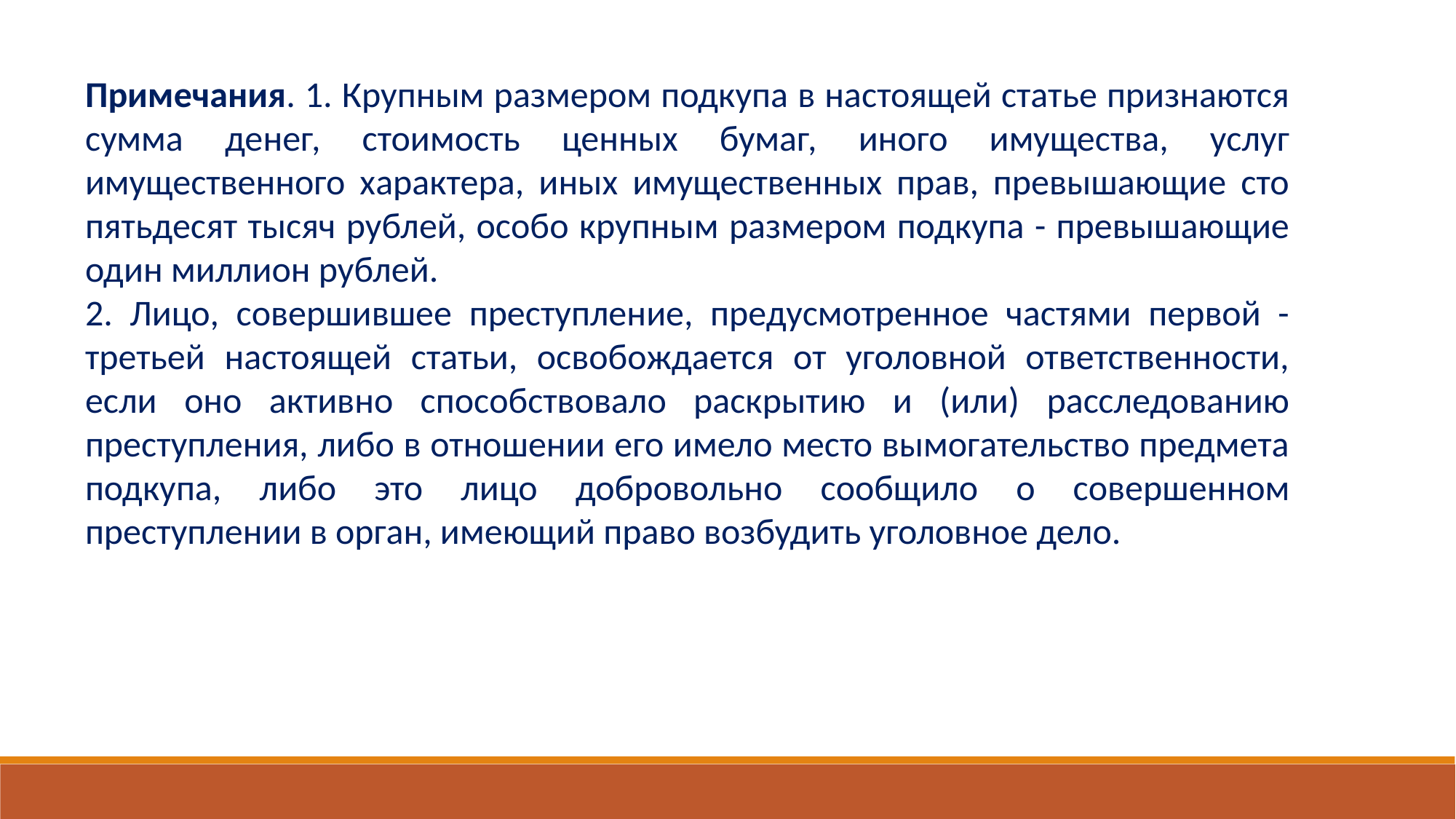

Примечания. 1. Крупным размером подкупа в настоящей статье признаются сумма денег, стоимость ценных бумаг, иного имущества, услуг имущественного характера, иных имущественных прав, превышающие сто пятьдесят тысяч рублей, особо крупным размером подкупа - превышающие один миллион рублей.
2. Лицо, совершившее преступление, предусмотренное частями первой - третьей настоящей статьи, освобождается от уголовной ответственности, если оно активно способствовало раскрытию и (или) расследованию преступления, либо в отношении его имело место вымогательство предмета подкупа, либо это лицо добровольно сообщило о совершенном преступлении в орган, имеющий право возбудить уголовное дело.